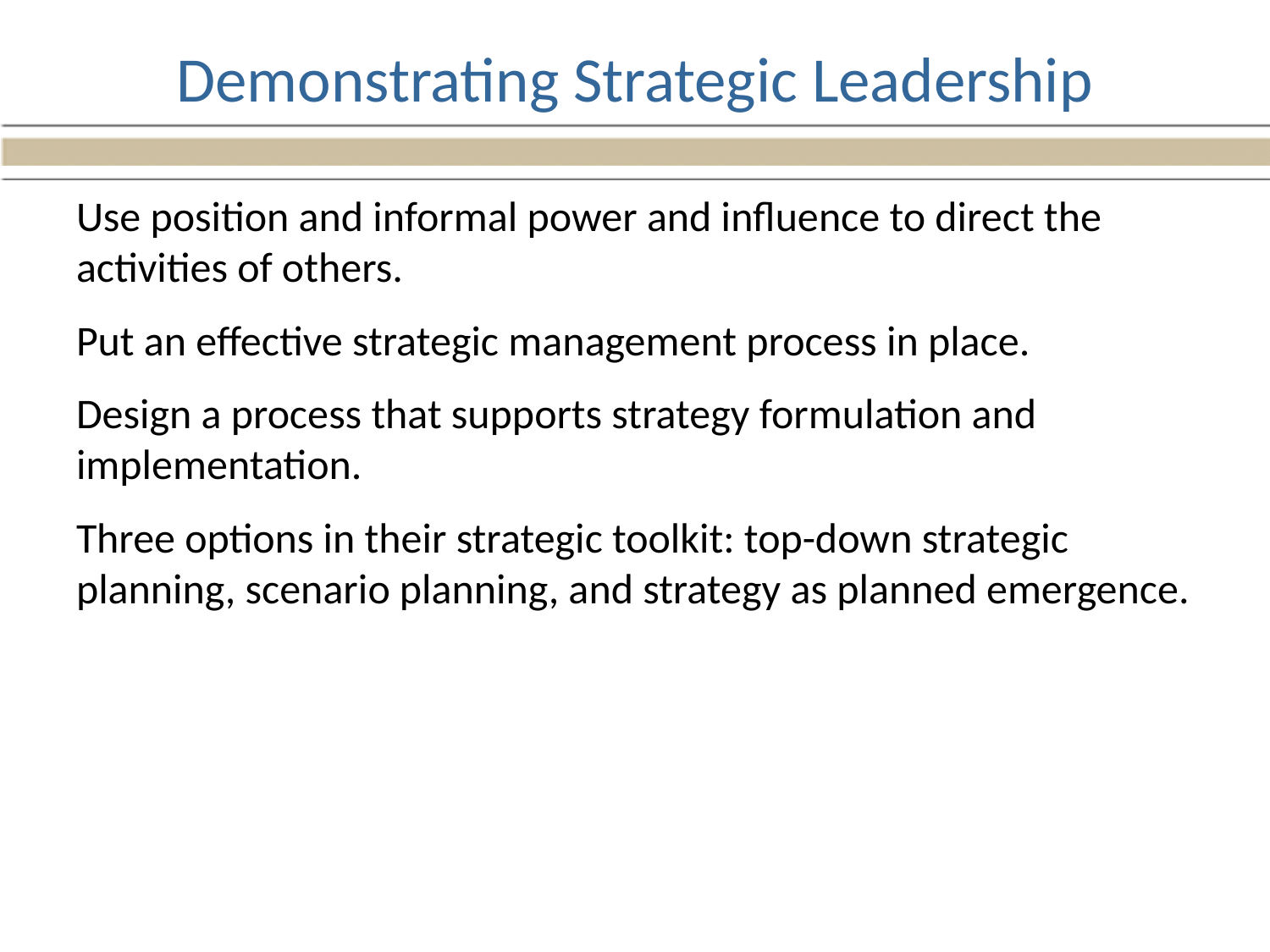

# Demonstrating Strategic Leadership
Use position and informal power and influence to direct the activities of others.
Put an effective strategic management process in place.
Design a process that supports strategy formulation and implementation.
Three options in their strategic toolkit: top-down strategic planning, scenario planning, and strategy as planned emergence.